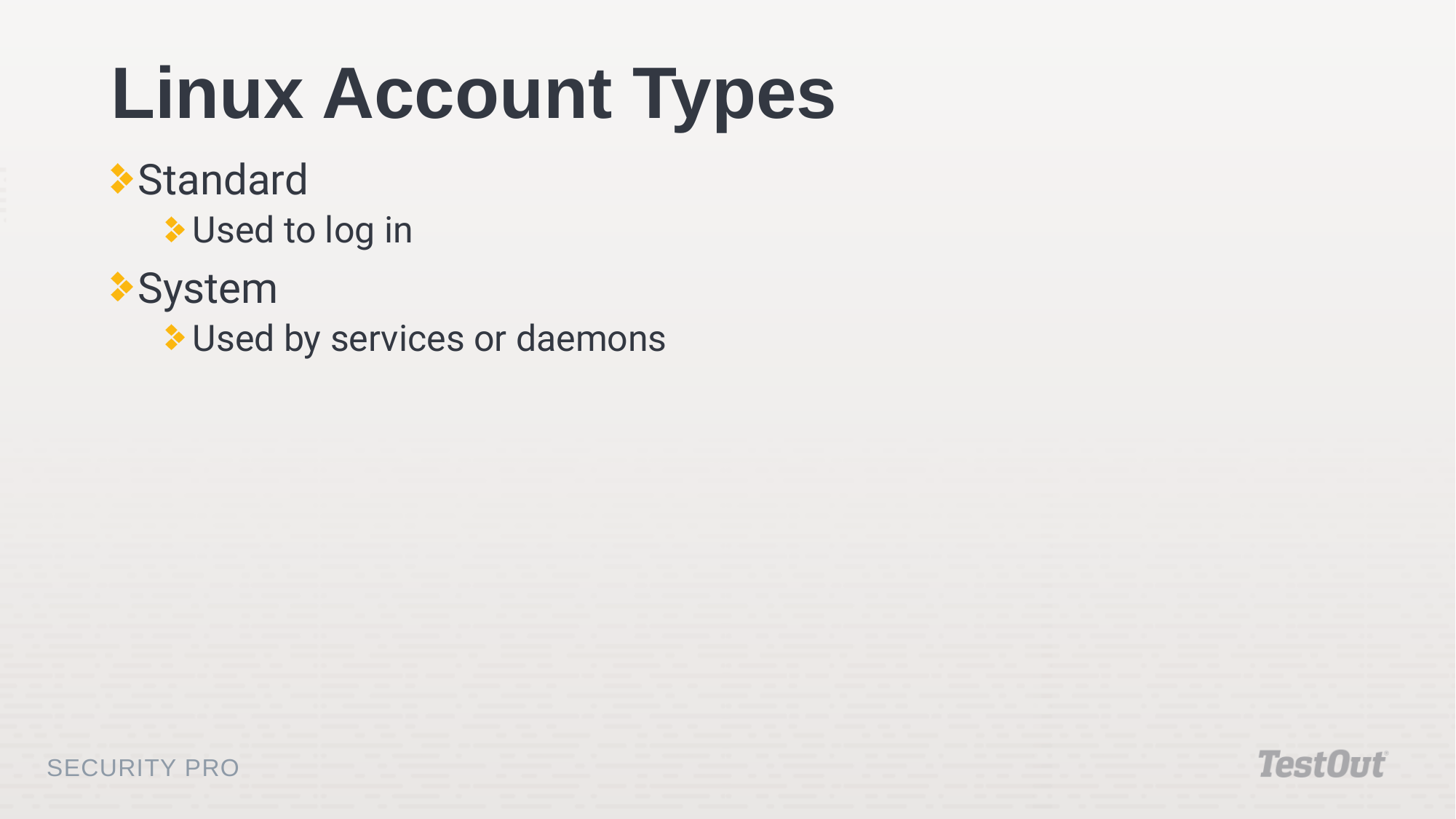

# Linux Account Types
Standard
Used to log in
System
Used by services or daemons
Security Pro